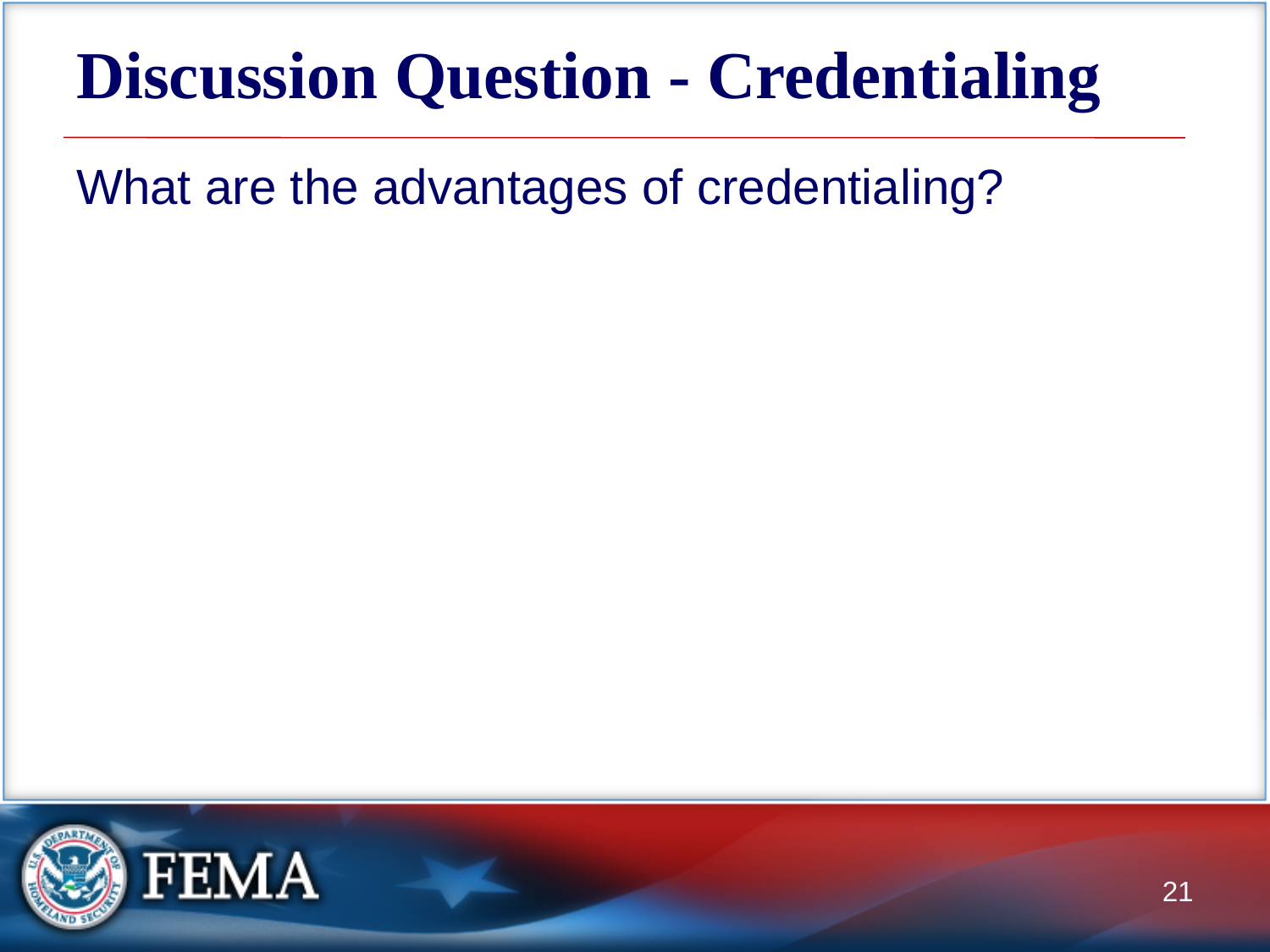

# Discussion Question - Credentialing
What are the advantages of credentialing?
21